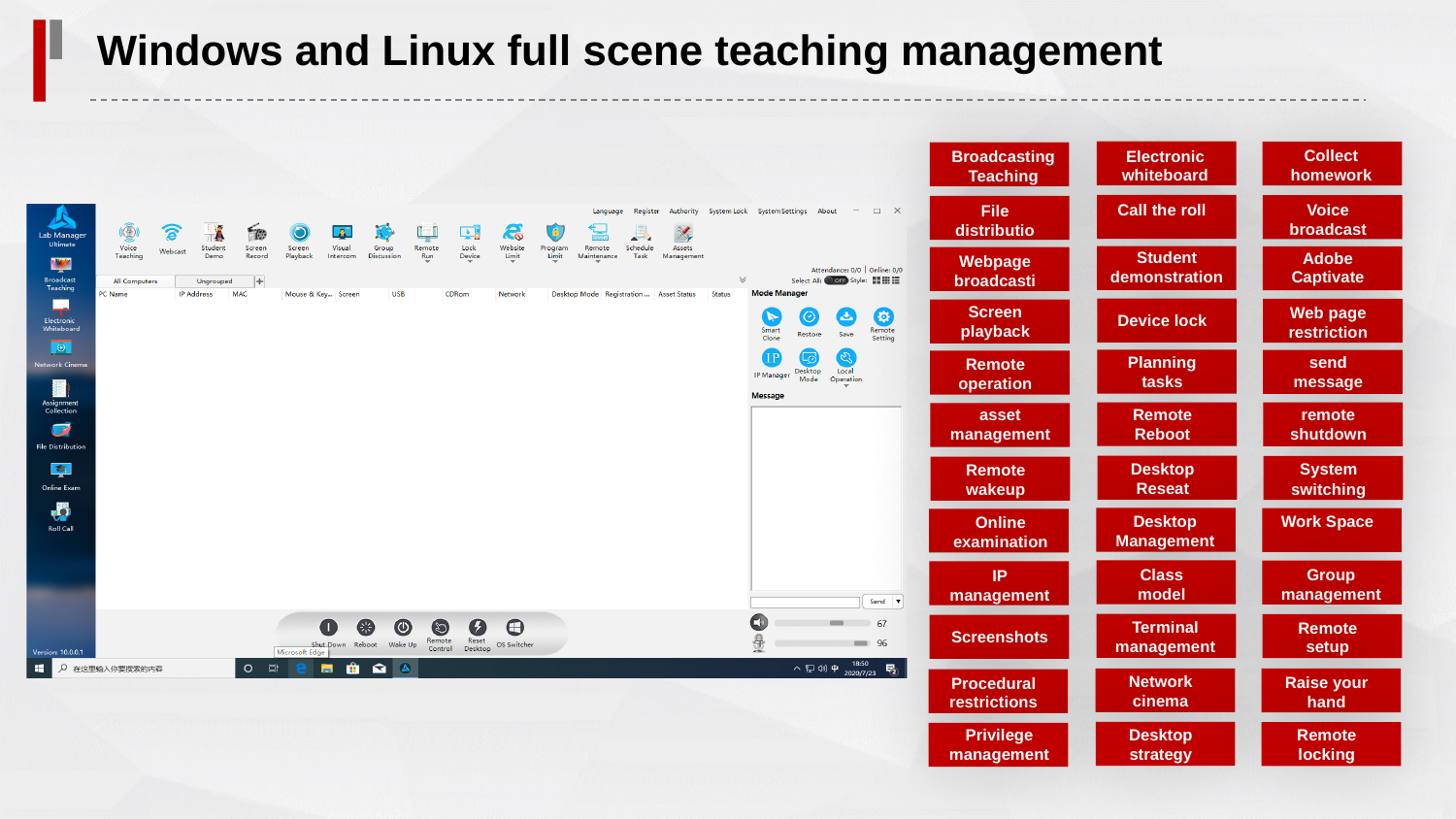

Windows and Linux full scene teaching management

Collect homework
Electronic whiteboard
Broadcasting Teaching

Call the roll
Voice broadcast
File distributio

Student demonstration
Adobe Captivate
Webpage broadcasti

Screen playback
Web page restriction

Device lock
Planning tasks
send message
Remote operation

asset management
Remote Reboot
remote shutdown

Desktop Reseat
System switching
Remote wakeup

Desktop Management
Work Space
Online examination

Class model
Group management
IP management

Terminal management
Remote setup

Screenshots
Network cinema
Raise your hand
Procedural restrictions

Desktop strategy
Remote locking
Privilege management